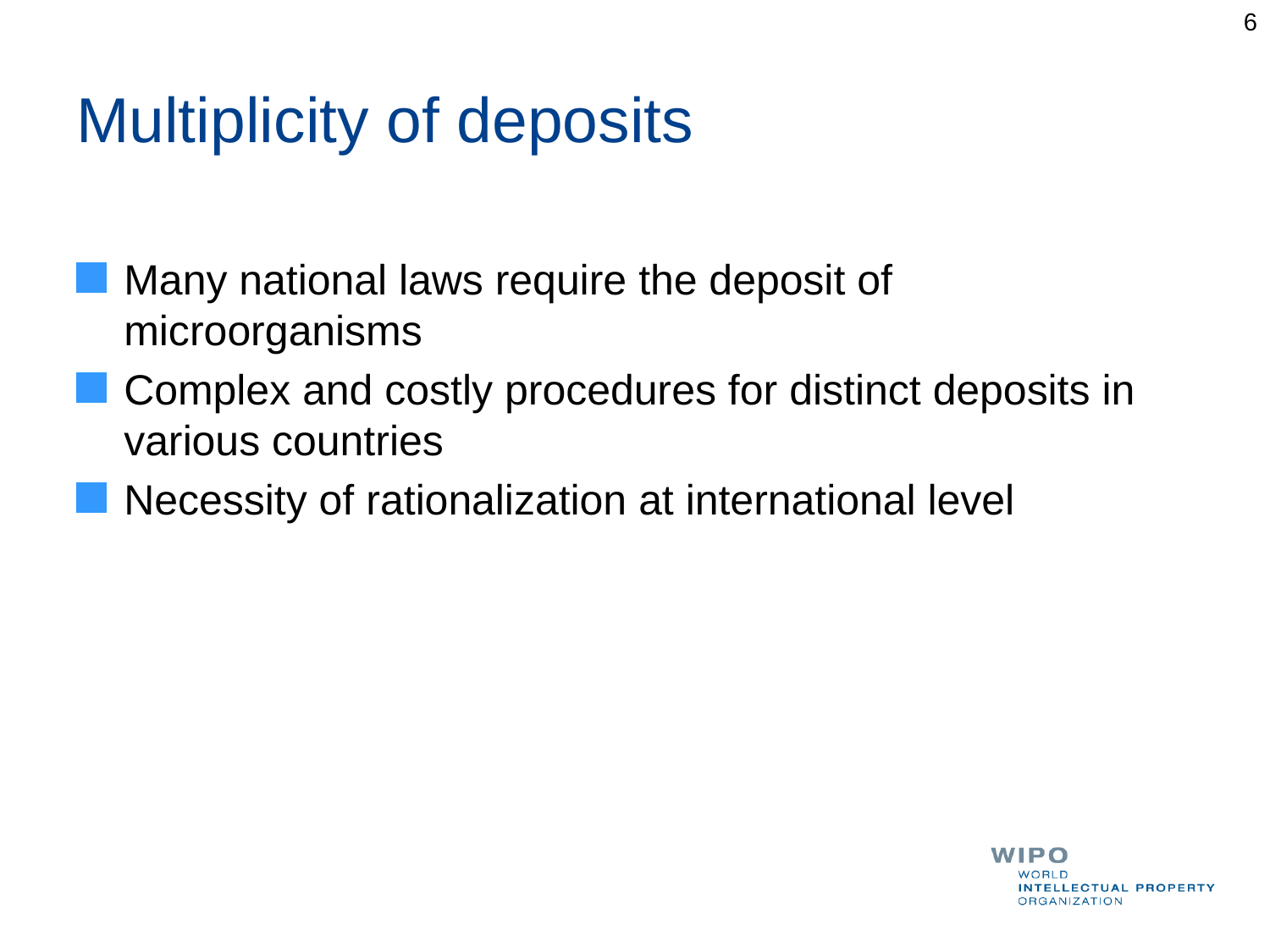

6
# Multiplicity of deposits
Many national laws require the deposit of microorganisms
Complex and costly procedures for distinct deposits in various countries
Necessity of rationalization at international level